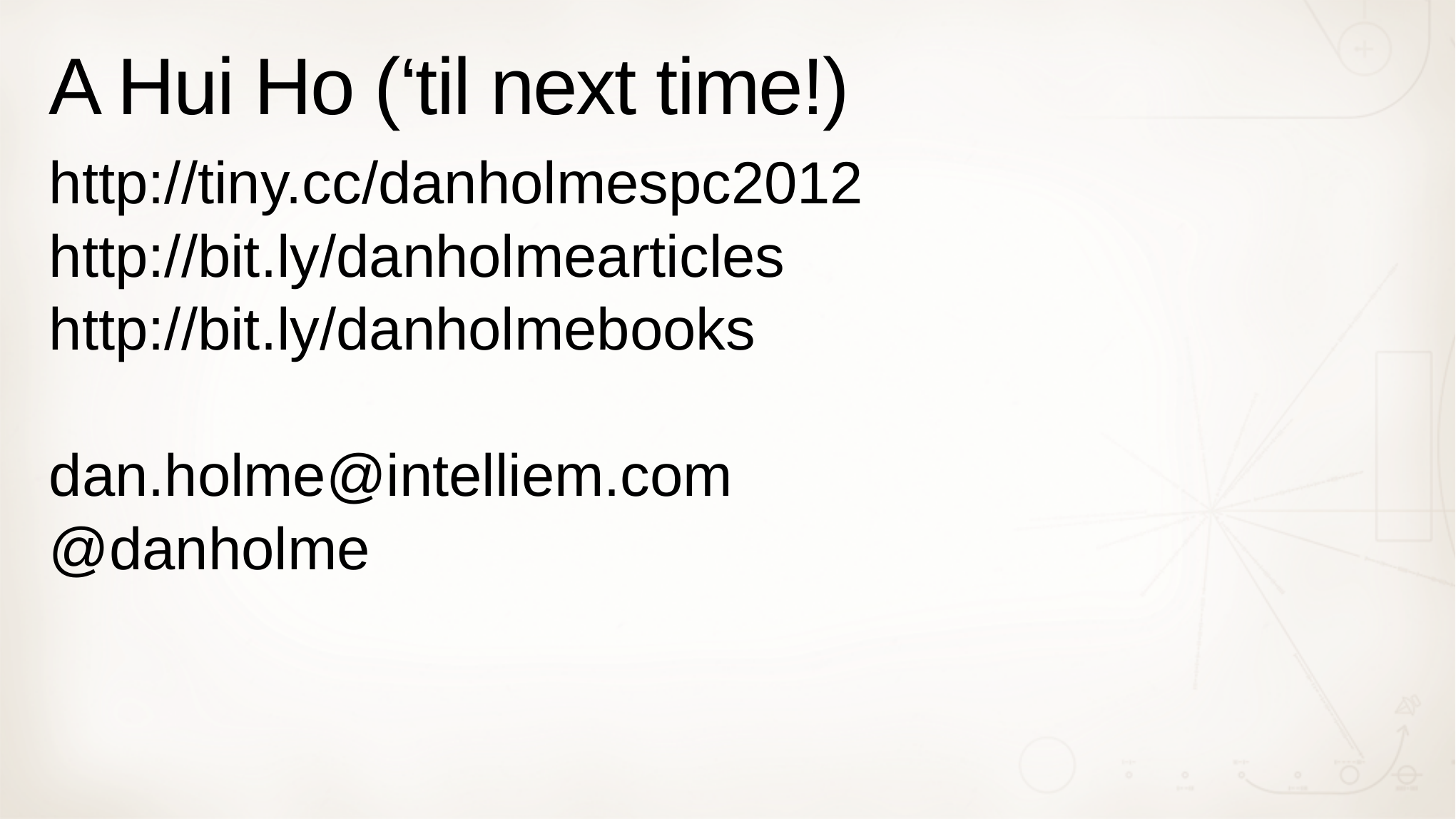

# A Hui Ho (‘til next time!)
http://tiny.cc/danholmespc2012
http://bit.ly/danholmearticles
http://bit.ly/danholmebooks

dan.holme@intelliem.com
@danholme